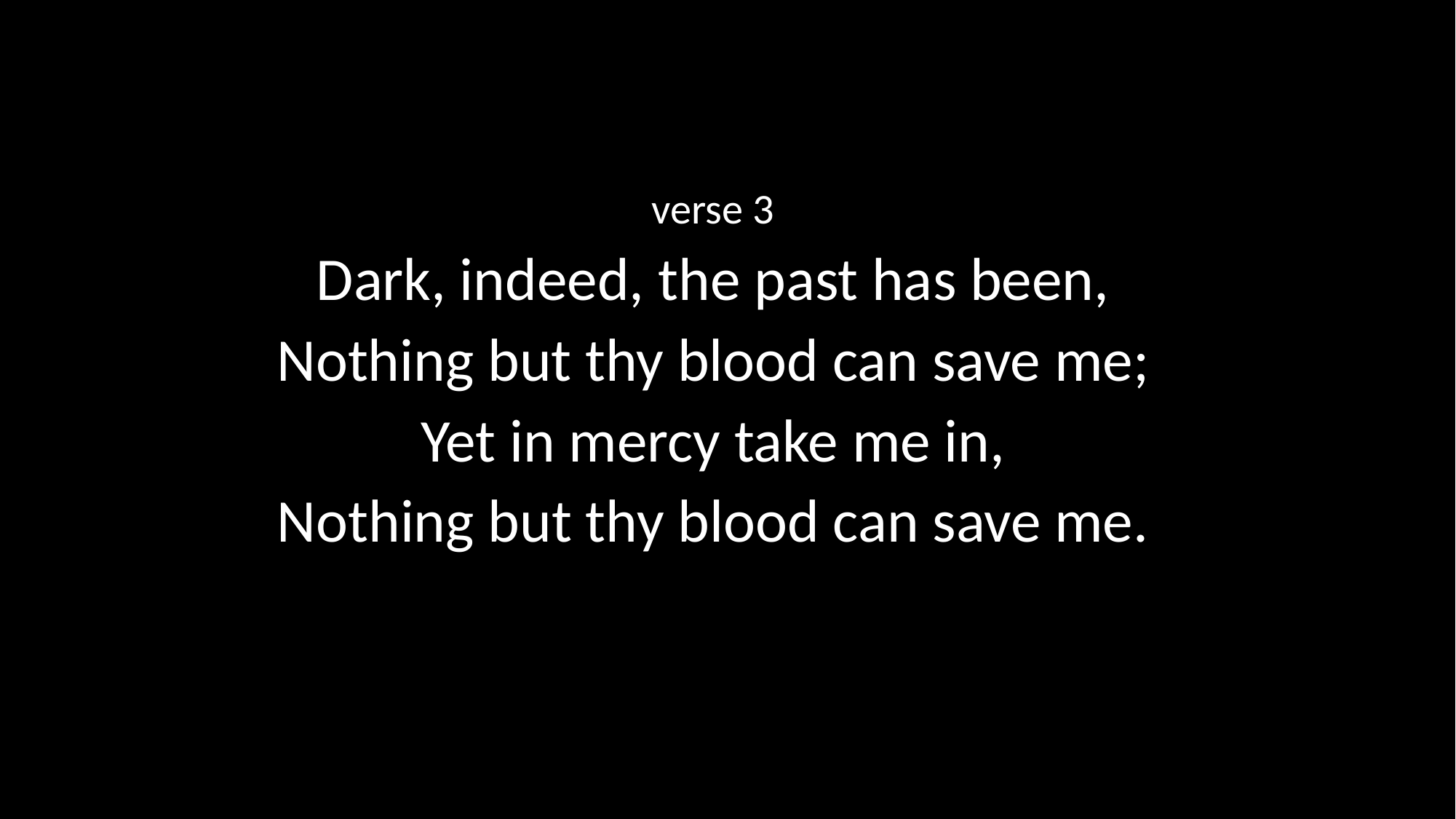

verse 3
Dark, indeed, the past has been,
Nothing but thy blood can save me;
Yet in mercy take me in,
Nothing but thy blood can save me.